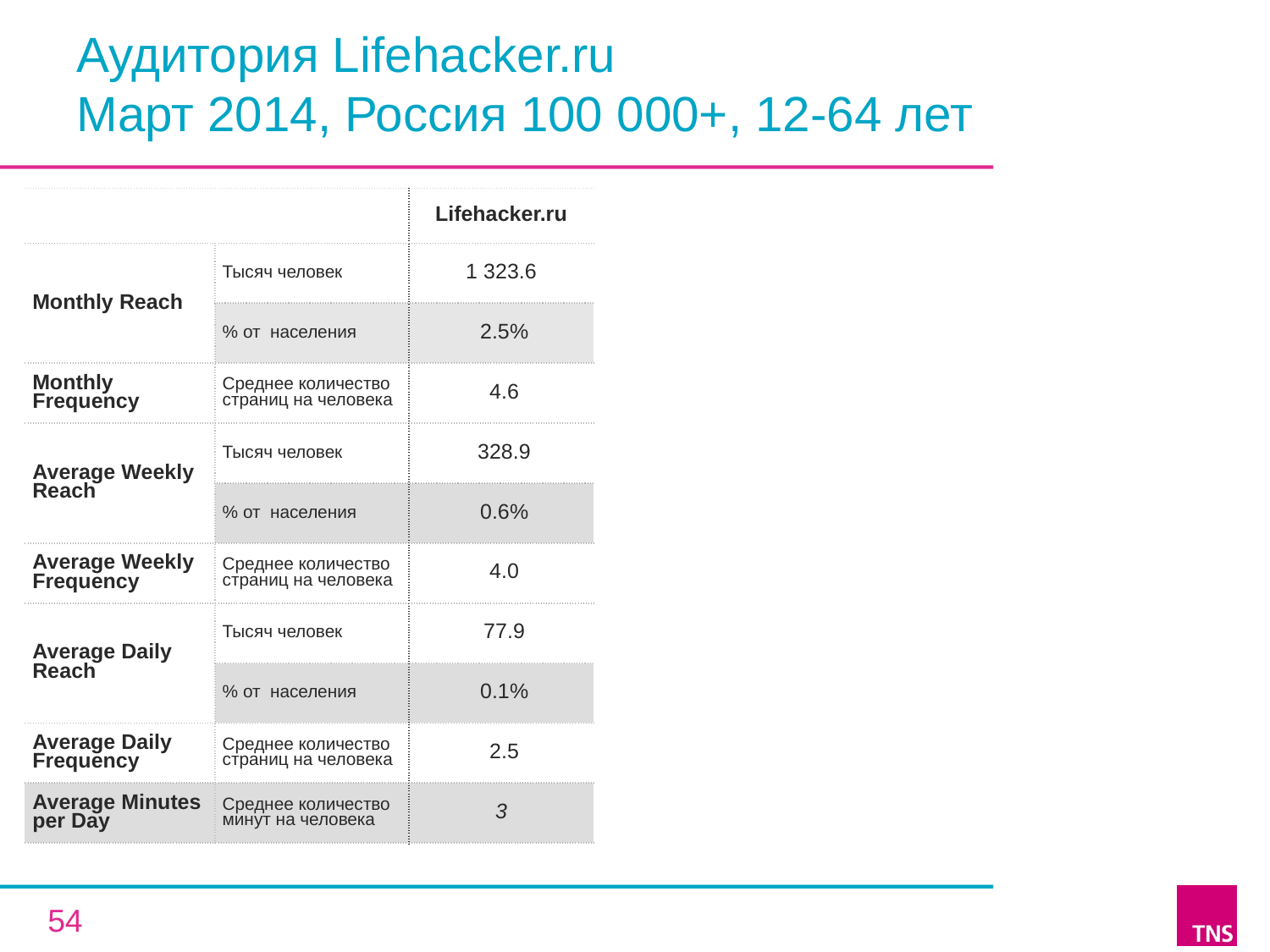

# Аудитория Lifehacker.ru Март 2014, Россия 100 000+, 12-64 лет
|  |  | Lifehacker.ru |
| --- | --- | --- |
| Monthly Reach | Тысяч человек | 1 323.6 |
|  | % от населения | 2.5% |
| Monthly Frequency | Среднее количество страниц на человека | 4.6 |
| Average Weekly Reach | Тысяч человек | 328.9 |
|  | % от населения | 0.6% |
| Average Weekly Frequency | Среднее количество страниц на человека | 4.0 |
| Average Daily Reach | Тысяч человек | 77.9 |
|  | % от населения | 0.1% |
| Average Daily Frequency | Среднее количество страниц на человека | 2.5 |
| Average Minutes per Day | Среднее количество минут на человека | 3 |

54